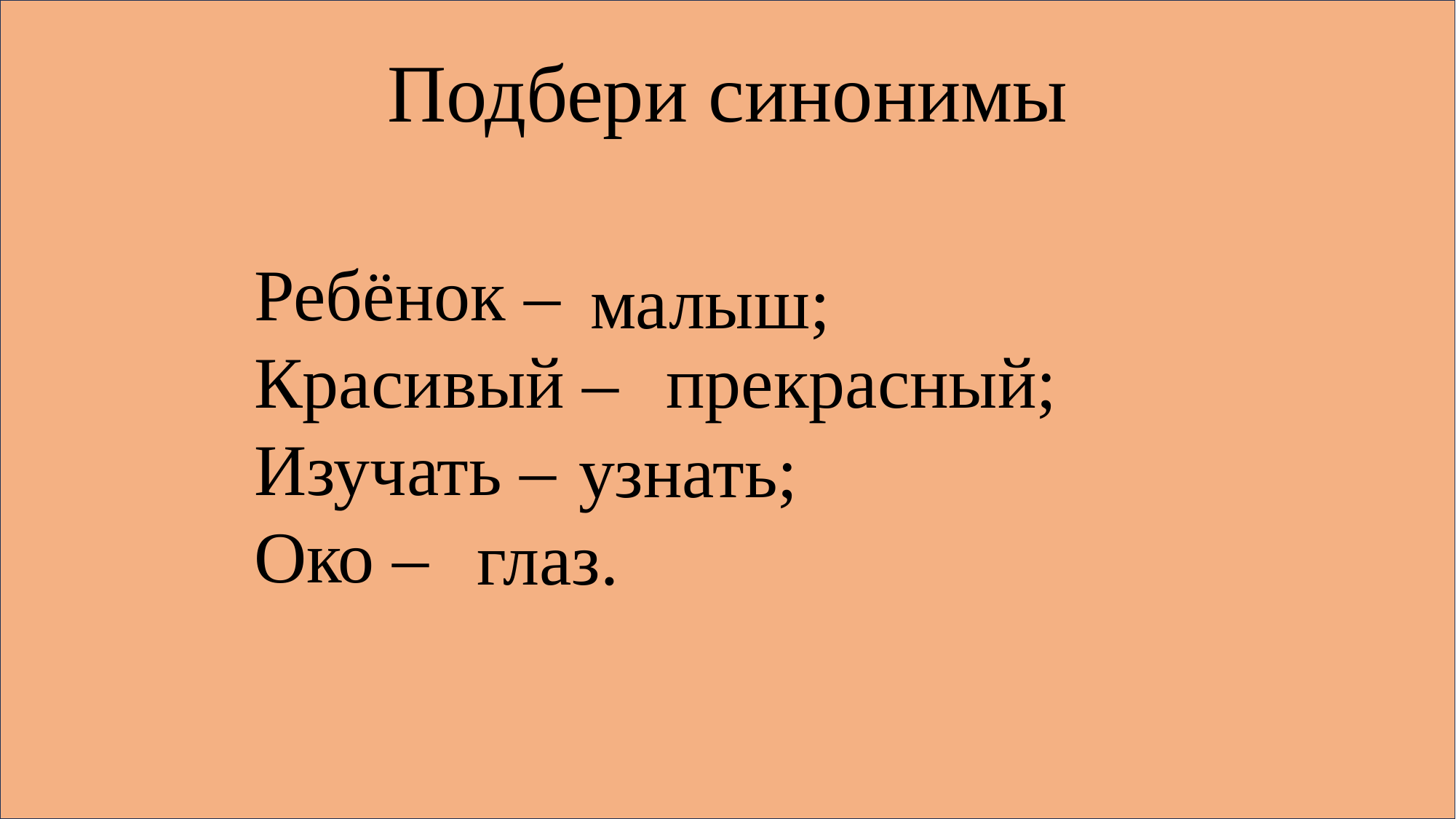

Подбери синонимы
Ребёнок –
Красивый –
Изучать –
Око –
малыш;
прекрасный;
узнать;
глаз.